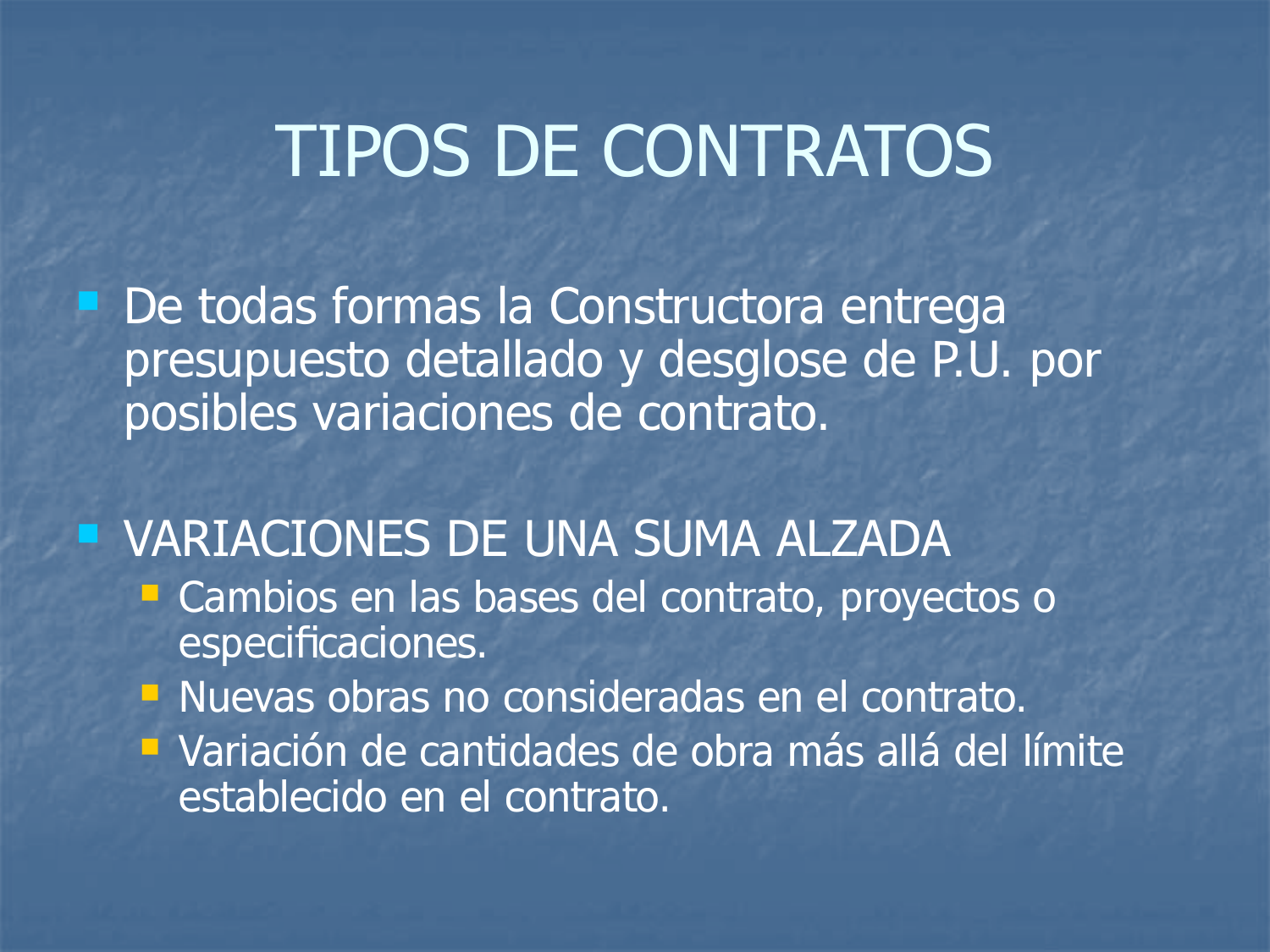

# TIPOS DE CONTRATOS
De todas formas la Constructora entrega presupuesto detallado y desglose de P.U. por posibles variaciones de contrato.

VARIACIONES DE UNA SUMA ALZADA
Cambios en las bases del contrato, proyectos o especificaciones.
Nuevas obras no consideradas en el contrato.
Variación de cantidades de obra más allá del límite establecido en el contrato.